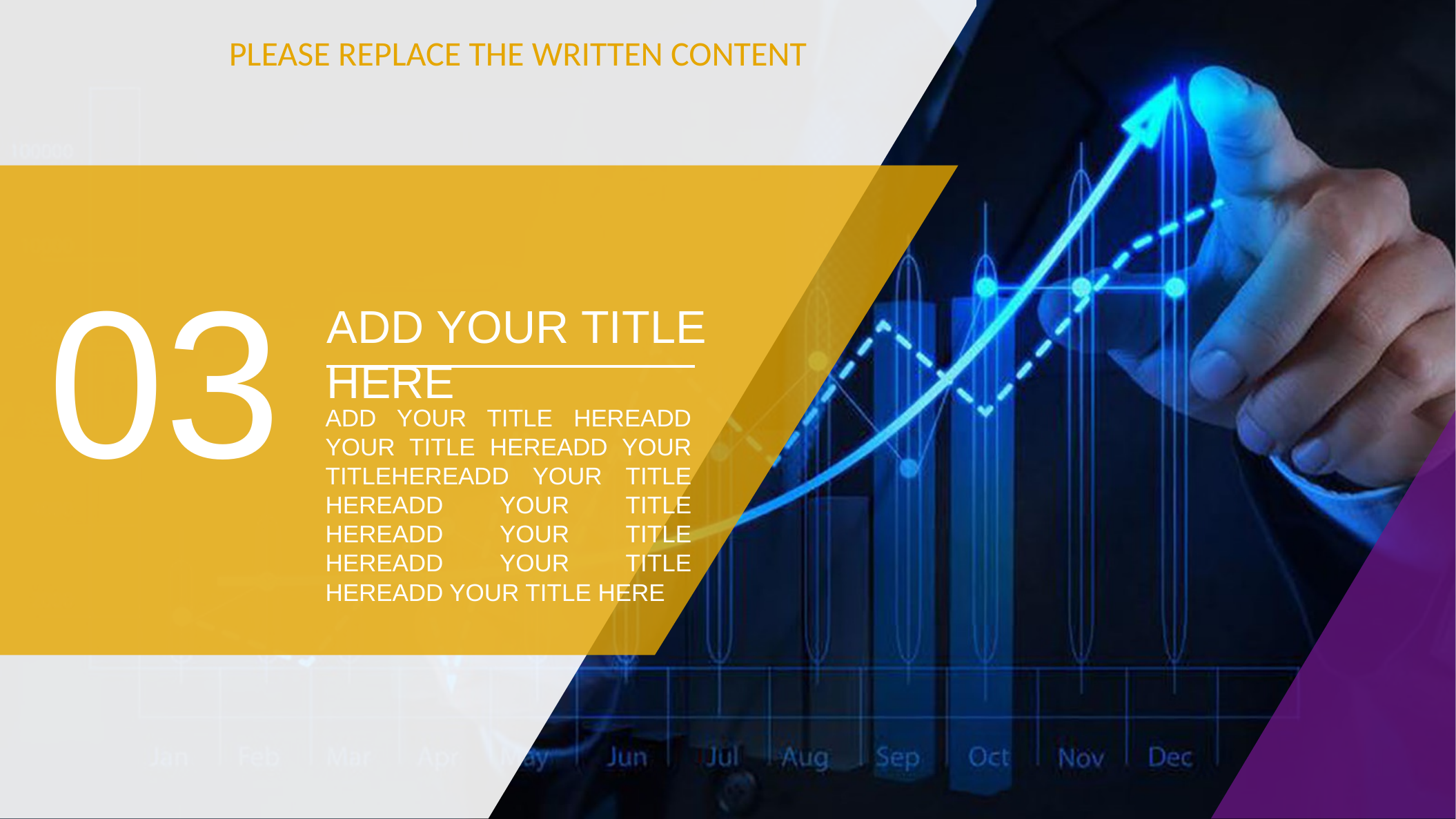

PLEASE REPLACE THE WRITTEN CONTENT

03
ADD YOUR TITLE HERE
ADD YOUR TITLE HEREADD YOUR TITLE HEREADD YOUR TITLEHEREADD YOUR TITLE HEREADD YOUR TITLE HEREADD YOUR TITLE HEREADD YOUR TITLE HEREADD YOUR TITLE HERE